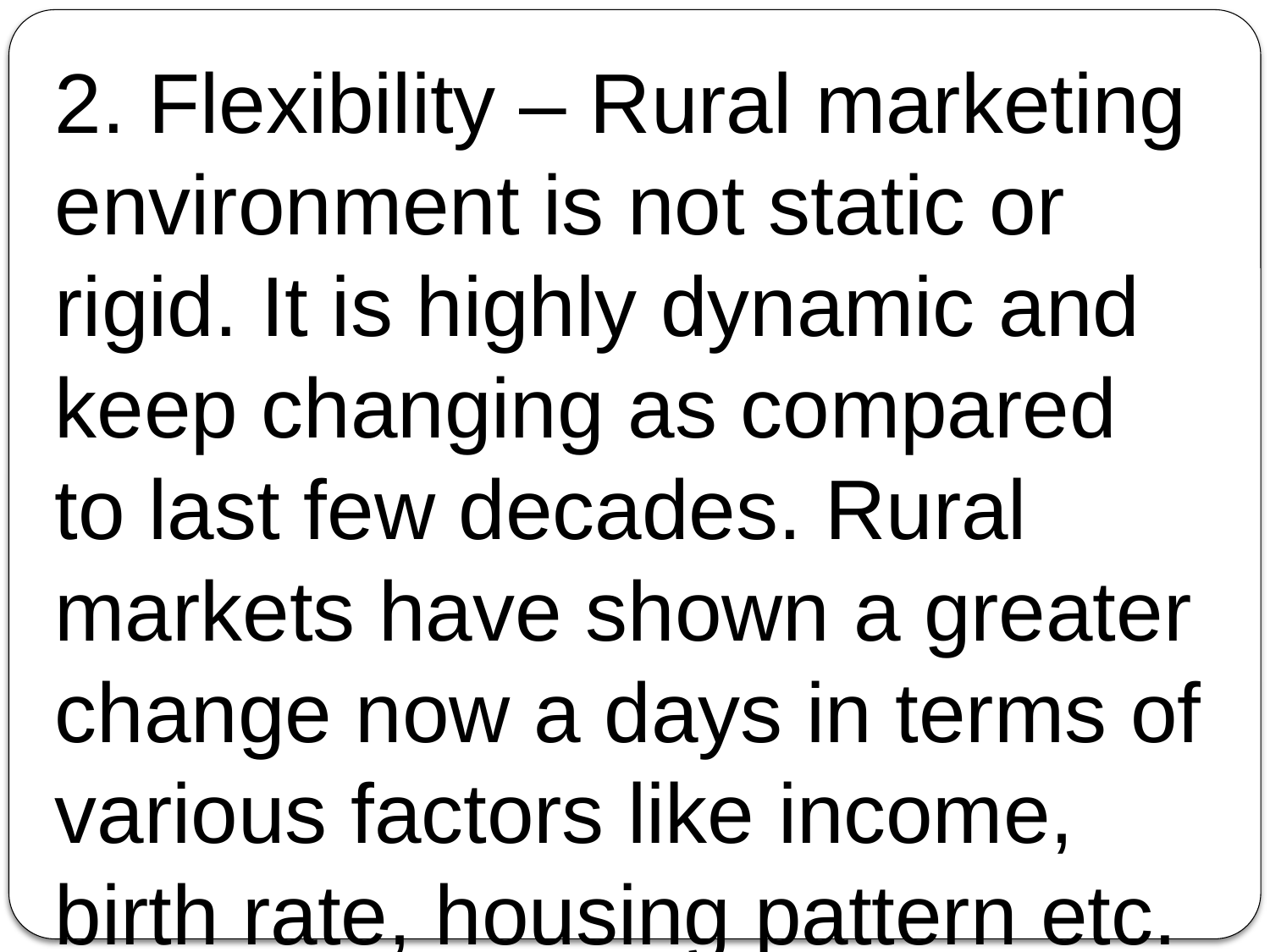

2. Flexibility – Rural marketing environment is not static or rigid. It is highly dynamic and keep changing as compared to last few decades. Rural markets have shown a greater change now a days in terms of various factors like income, birth rate, housing pattern etc.